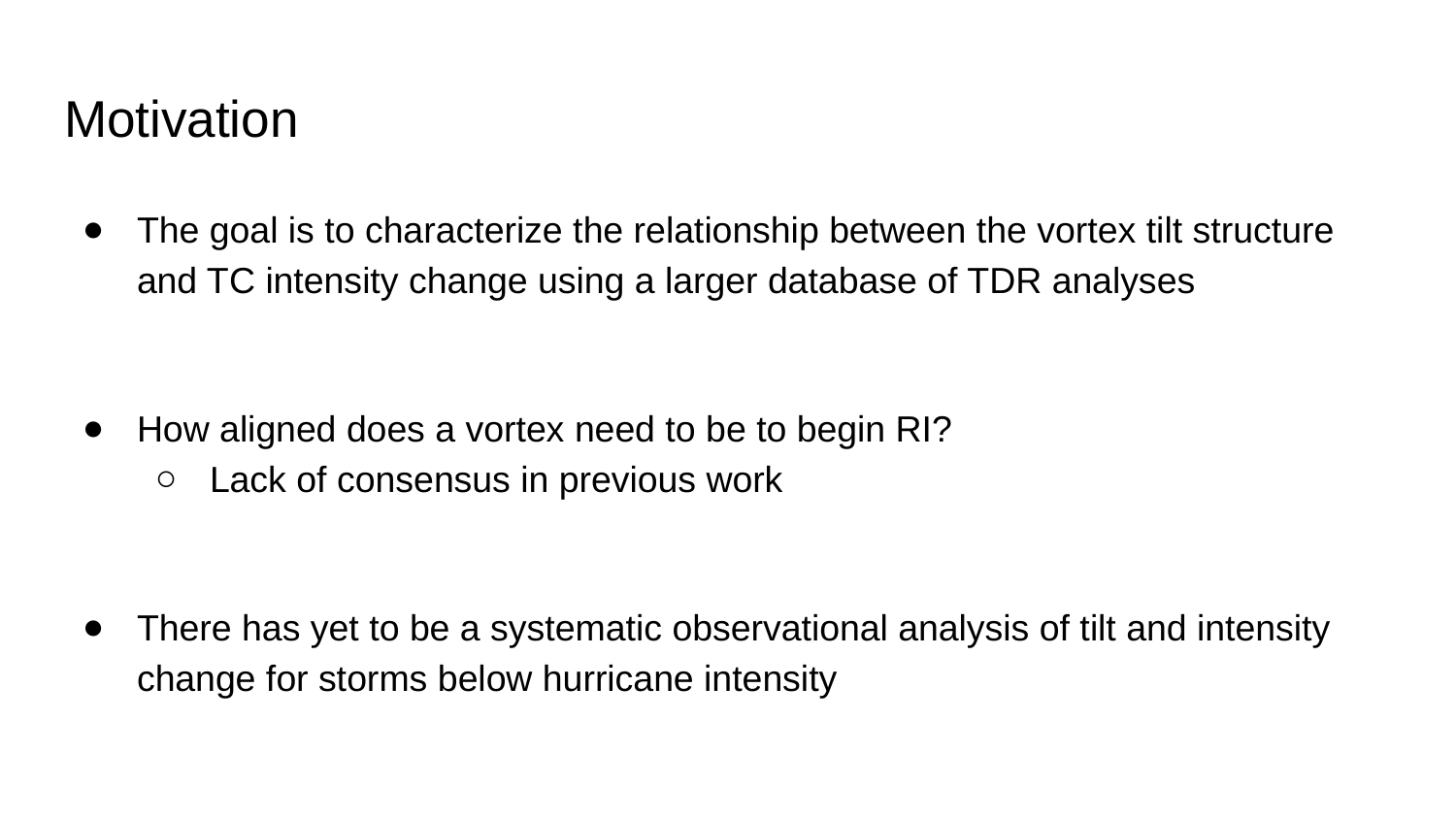

# Motivation
The goal is to characterize the relationship between the vortex tilt structure and TC intensity change using a larger database of TDR analyses

How aligned does a vortex need to be to begin RI?
Lack of consensus in previous work

There has yet to be a systematic observational analysis of tilt and intensity change for storms below hurricane intensity